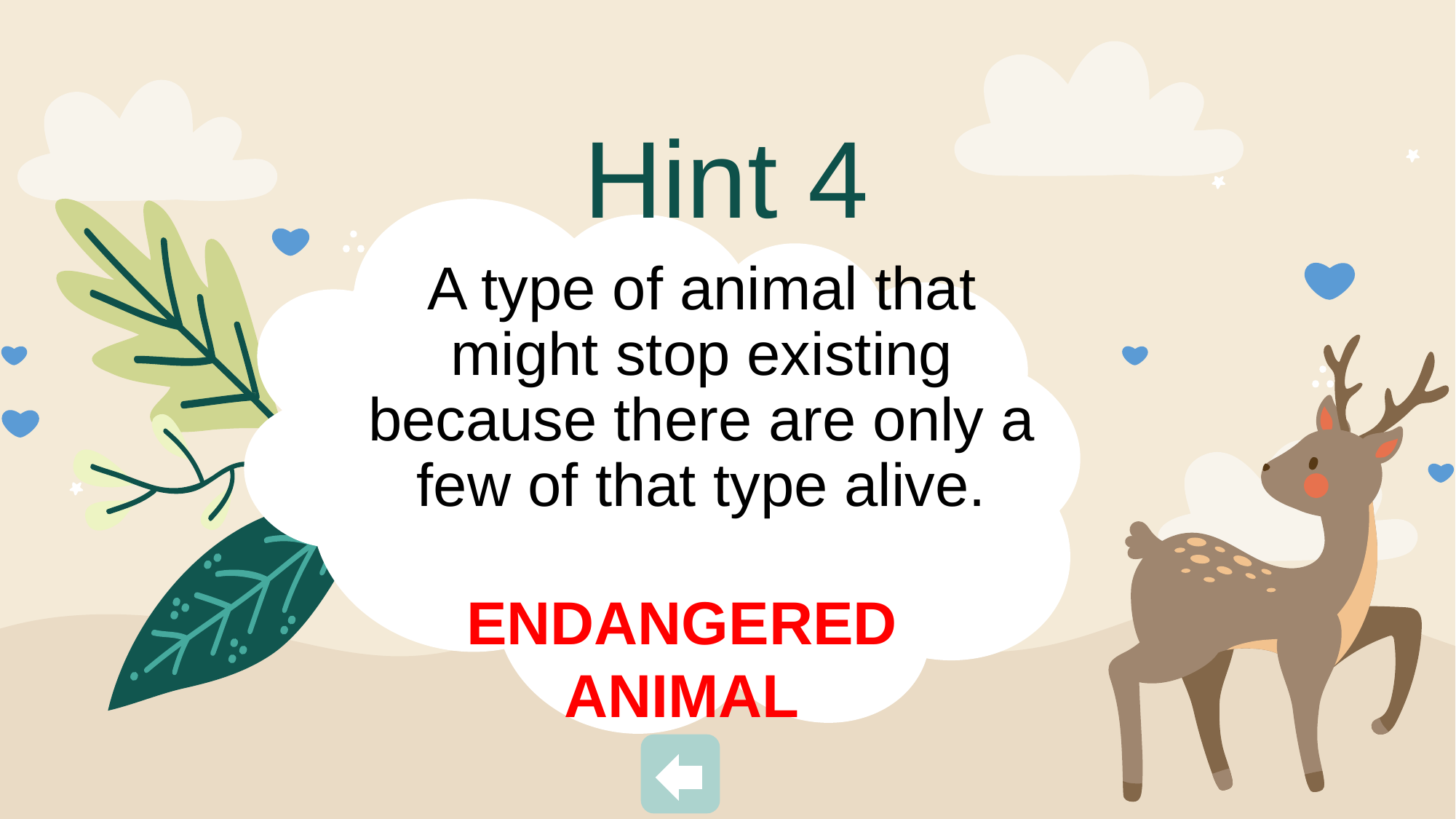

# Hint 4

A type of animal that might stop existing because there are only a few of that type alive.

ENDANGERED ANIMAL